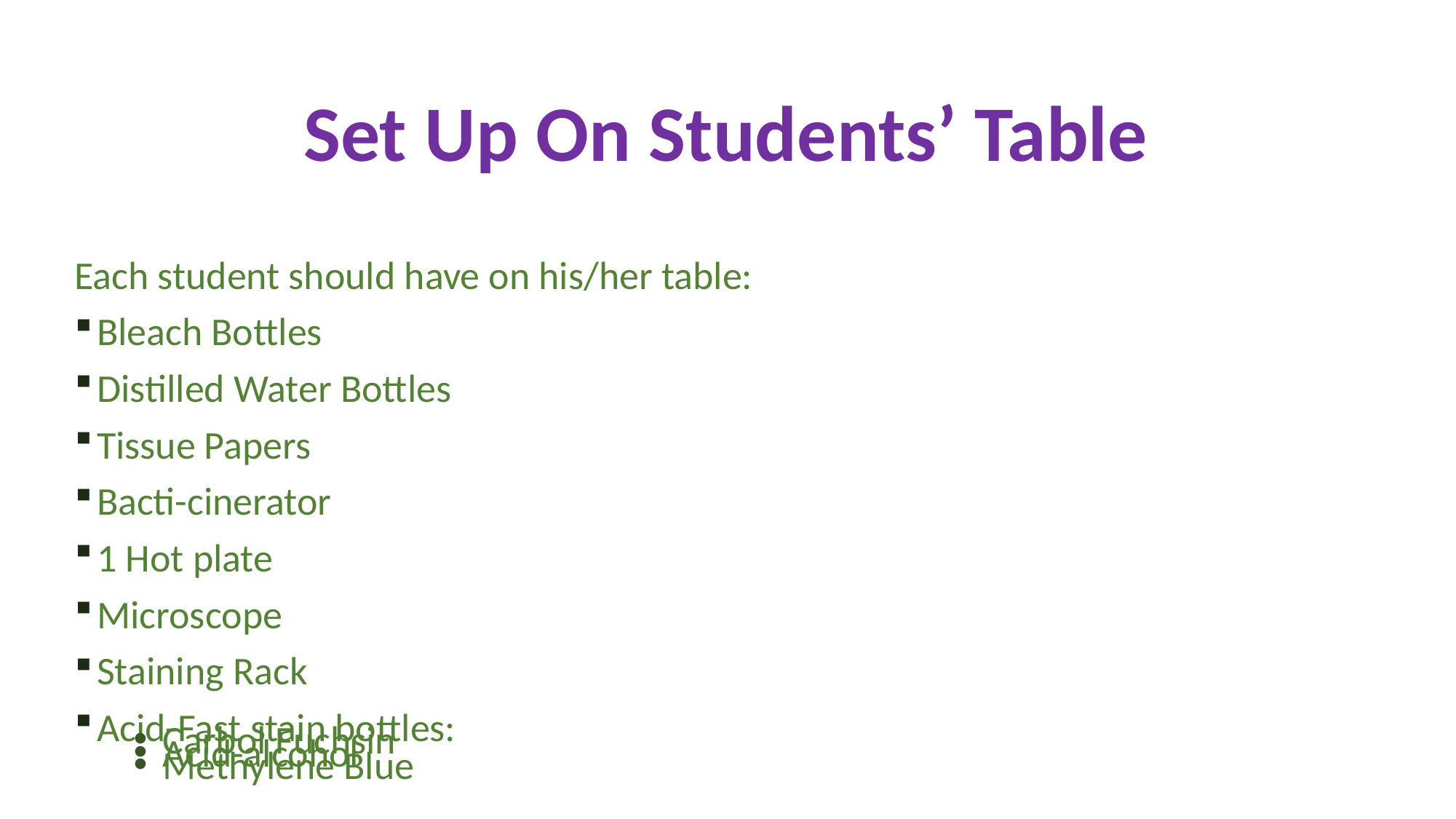

# Set Up On Students’ Table
Each student should have on his/her table:
Bleach Bottles
Distilled Water Bottles
Tissue Papers
Bacti-cinerator
1 Hot plate
Microscope
Staining Rack
Acid-Fast stain bottles:
Carbol Fuchsin
Acid-alcohol
Methylene Blue